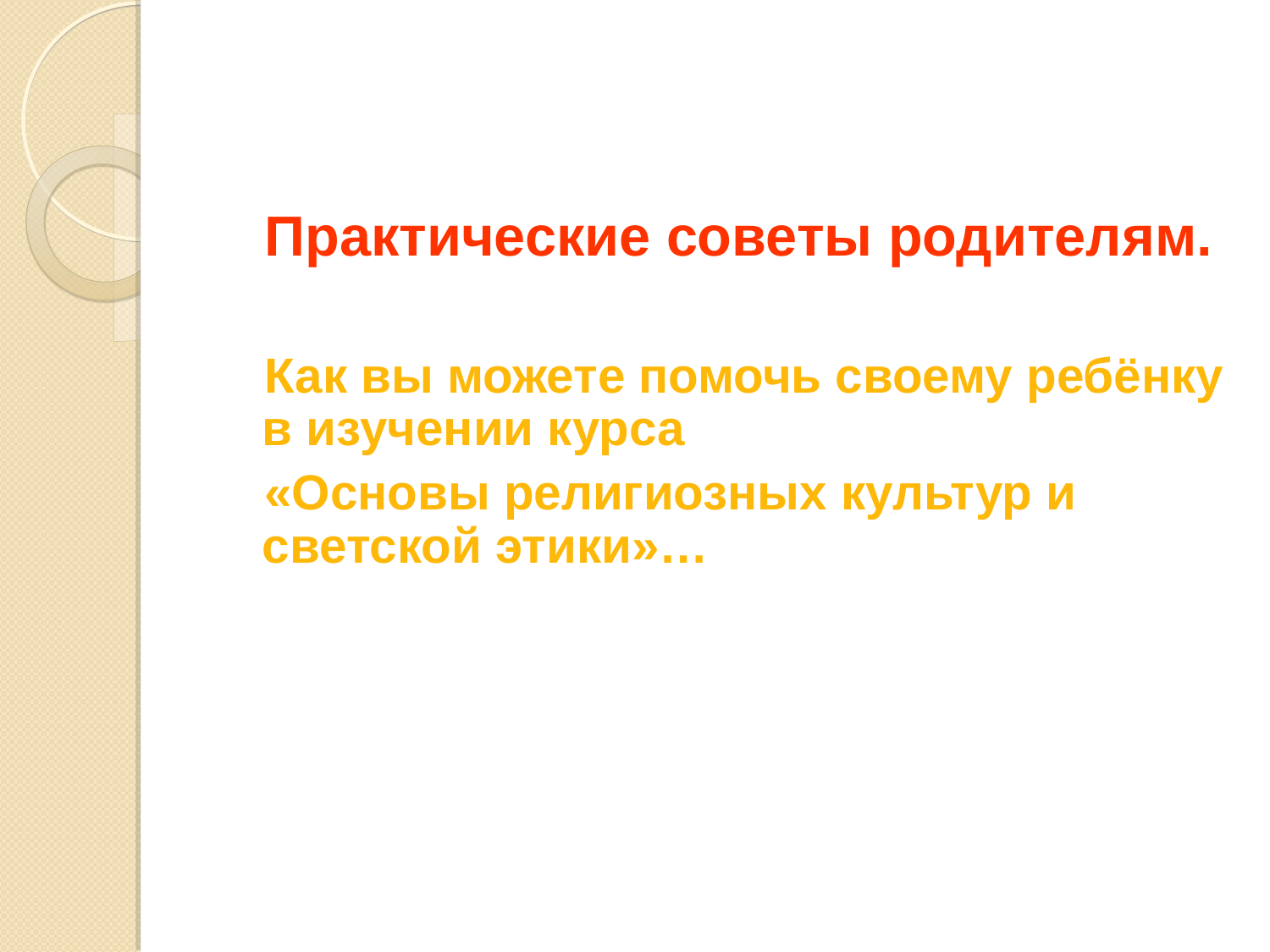

Практические советы родителям.

   Как вы можете помочь своему ребёнку в изучении курса
   «Основы религиозных культур и светской этики»…